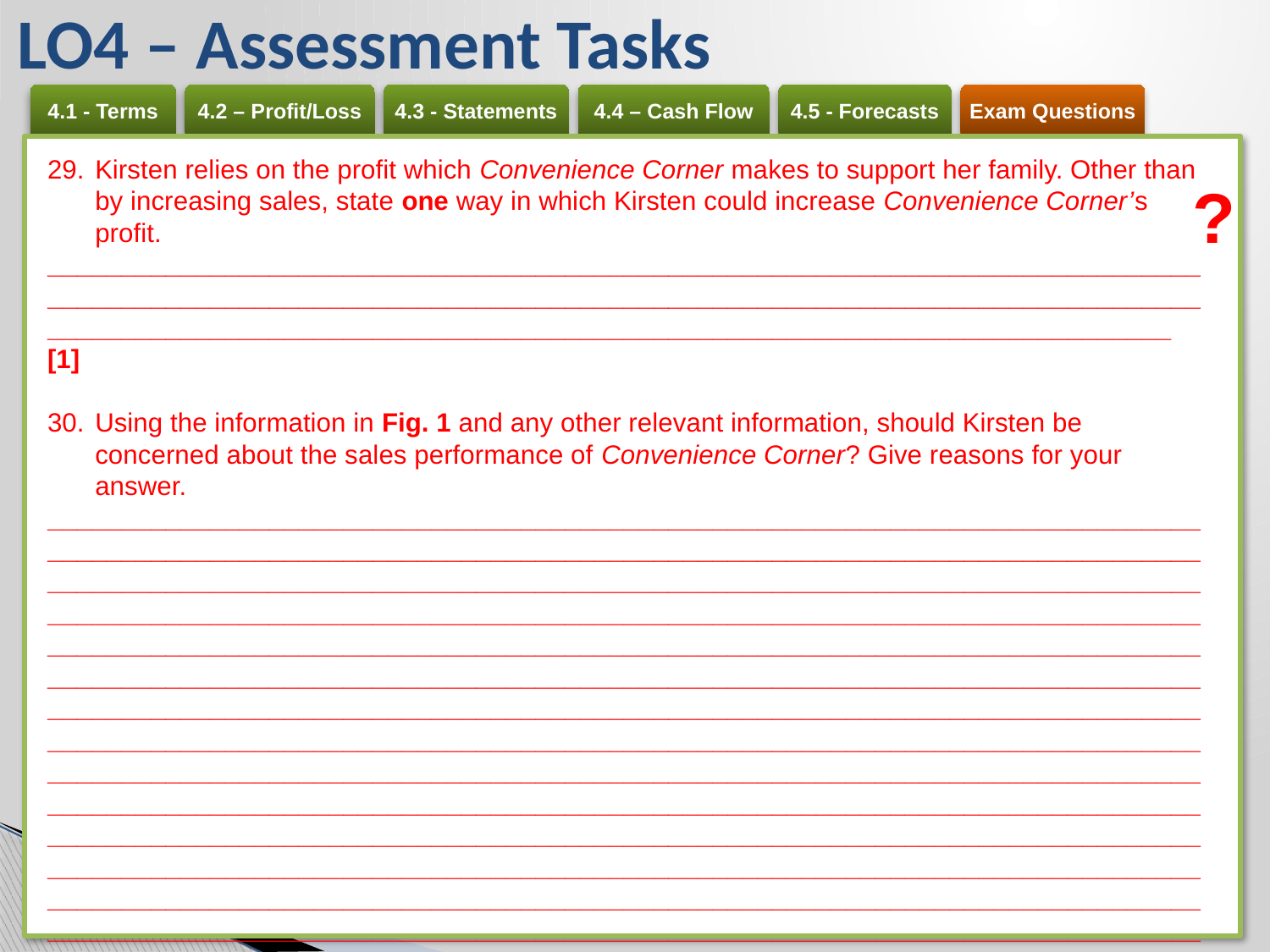

LO4 – Assessment Tasks
Kirsten relies on the profit which Convenience Corner makes to support her family. Other than by increasing sales, state one way in which Kirsten could increase Convenience Corner’s profit.
________________________________________________________________________________________________________________________________________________________________________________________________________________________________________ [1]

Using the information in Fig. 1 and any other relevant information, should Kirsten be concerned about the sales performance of Convenience Corner? Give reasons for your answer.
_______________________________________________________________________________________________________________________________________________________________________________________________________________________________________________________________________________________________________________________________________________________________________________________________________________________________________________________________________________________________________________________________________________________________________________________________________________________________________________________________________________________________________________________________________________________________________________________________________________________________________________________________________________________________________________________________________________________________________________________________________________________________________________________________________________________________________________________________________________________________________________________________________________ [12]
?